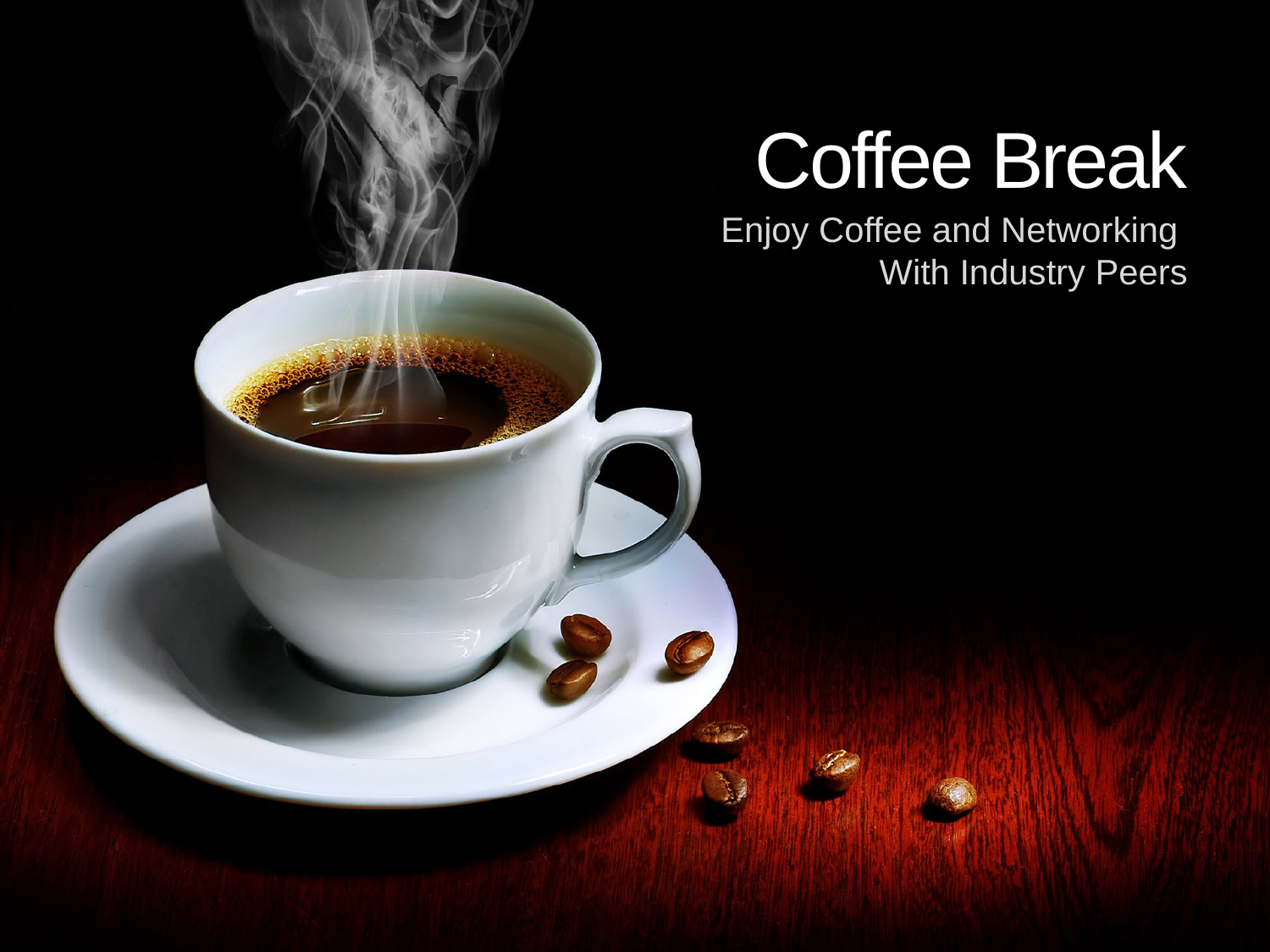

# Coffee Break
Enjoy Coffee and Networking
With Industry Peers